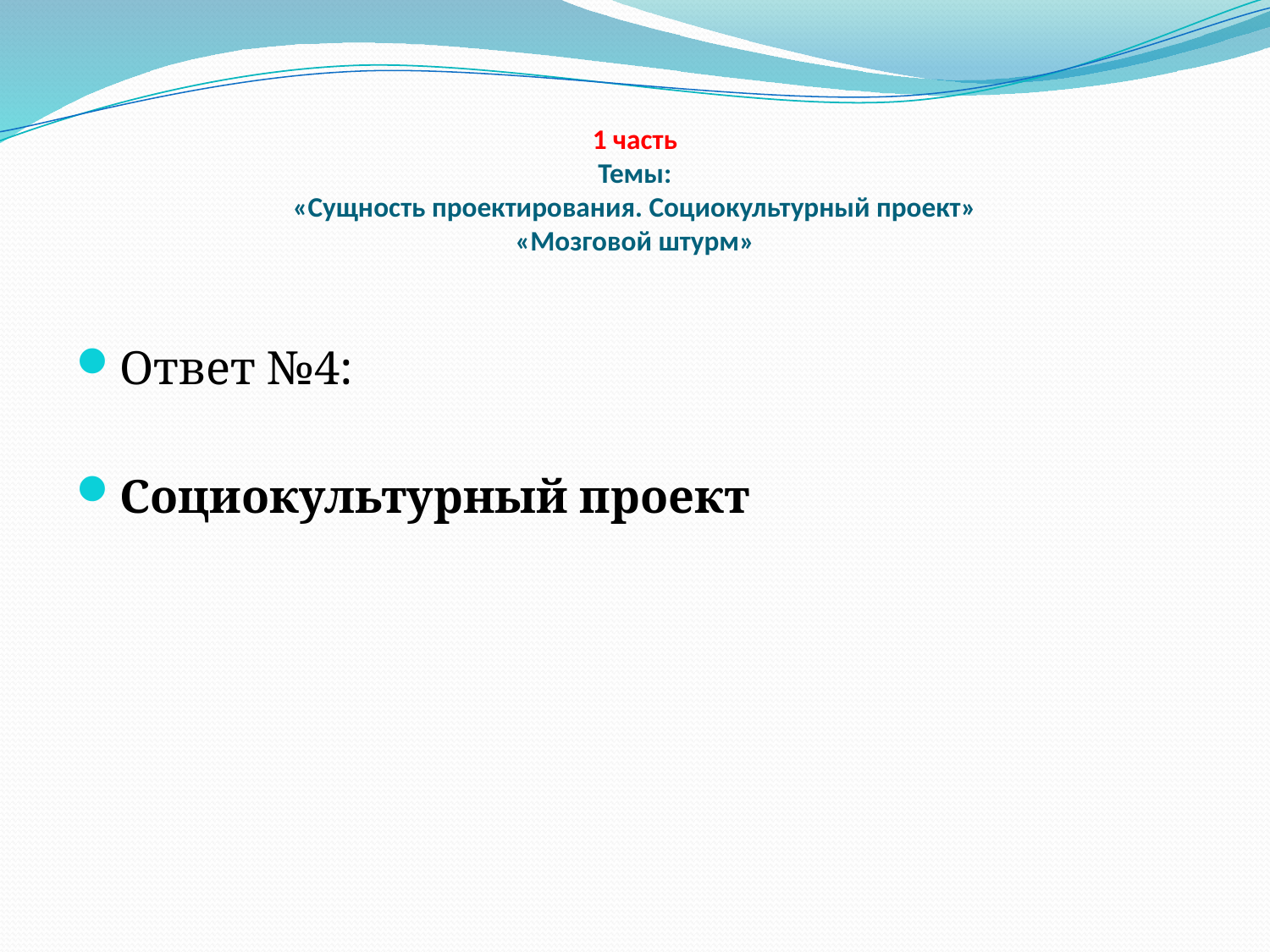

# 1 часть Темы: «Сущность проектирования. Социокультурный проект» «Мозговой штурм»

Ответ №4:

Социокультурный проект